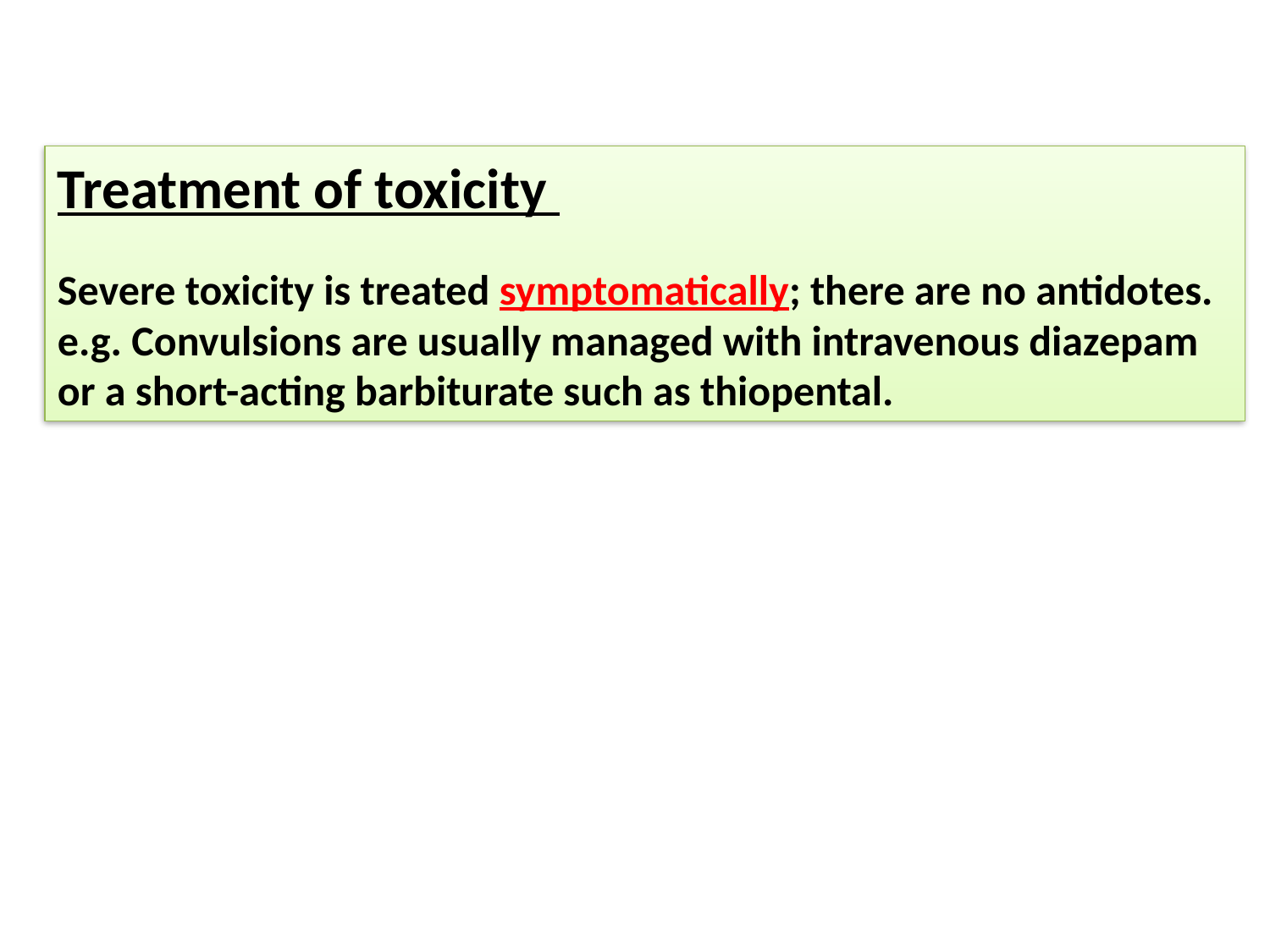

Treatment of toxicity

Severe toxicity is treated symptomatically; there are no antidotes. e.g. Convulsions are usually managed with intravenous diazepam or a short-acting barbiturate such as thiopental.